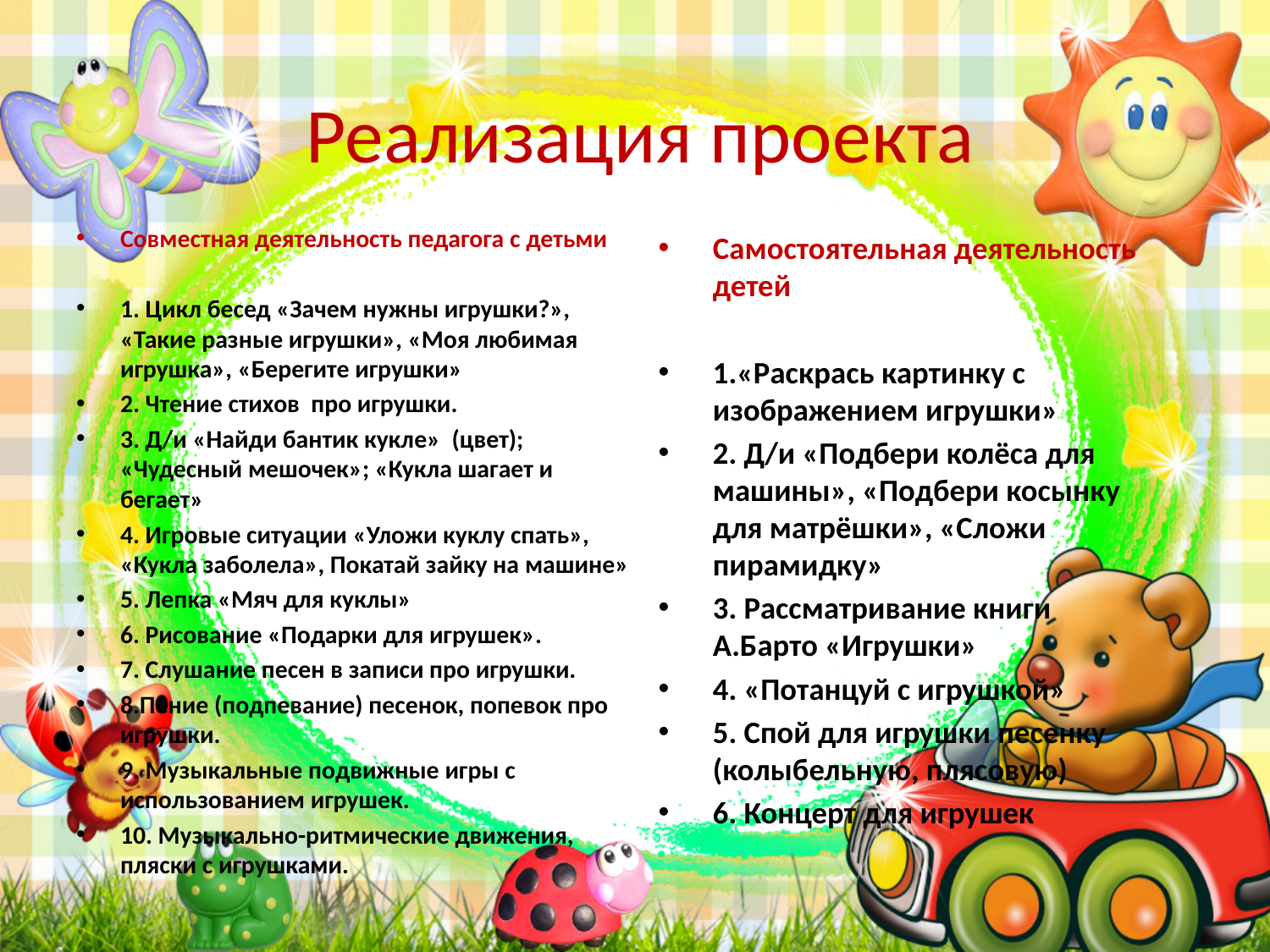

# Реализация проекта
Совместная деятельность педагога с детьми

1. Цикл бесед «Зачем нужны игрушки?», «Такие разные игрушки», «Моя любимая игрушка», «Берегите игрушки»
2. Чтение стихов  про игрушки.
3. Д/и «Найди бантик кукле»  (цвет); «Чудесный мешочек»; «Кукла шагает и бегает»
4. Игровые ситуации «Уложи куклу спать», «Кукла заболела», Покатай зайку на машине»
5. Лепка «Мяч для куклы»
6. Рисование «Подарки для игрушек».
7. Слушание песен в записи про игрушки.
8.Пение (подпевание) песенок, попевок про игрушки.
9. Музыкальные подвижные игры с использованием игрушек.
10. Музыкально-ритмические движения, пляски с игрушками.

Самостоятельная деятельность детей

1.«Раскрась картинку с изображением игрушки»
2. Д/и «Подбери колёса для машины», «Подбери косынку для матрёшки», «Сложи пирамидку»
3. Рассматривание книги А.Барто «Игрушки»
4. «Потанцуй с игрушкой»
5. Спой для игрушки песенку (колыбельную, плясовую)
6. Концерт для игрушек